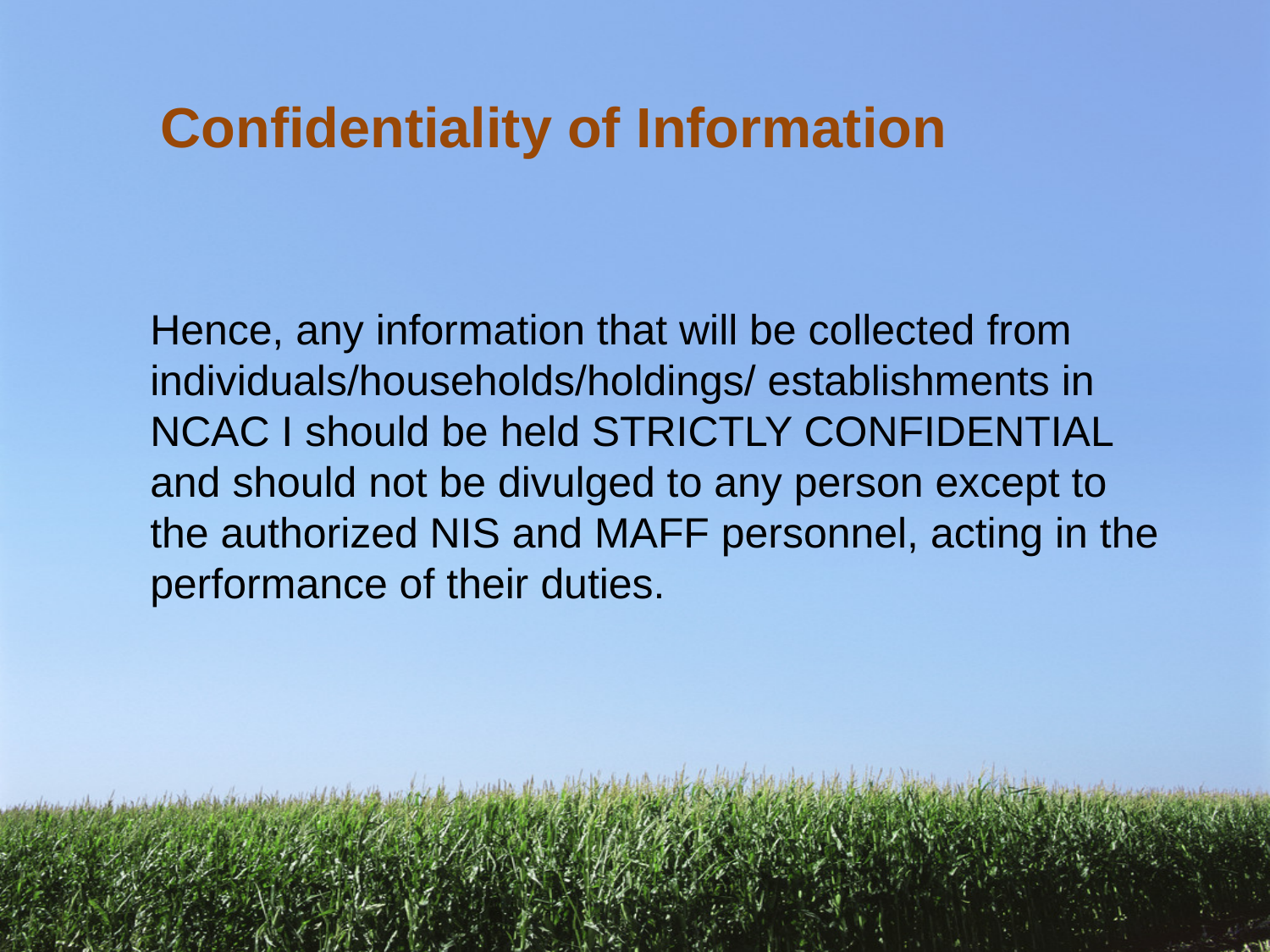

Confidentiality of Information
Hence, any information that will be collected from individuals/households/holdings/ establishments in NCAC I should be held STRICTLY CONFIDENTIAL and should not be divulged to any person except to the authorized NIS and MAFF personnel, acting in the performance of their duties.